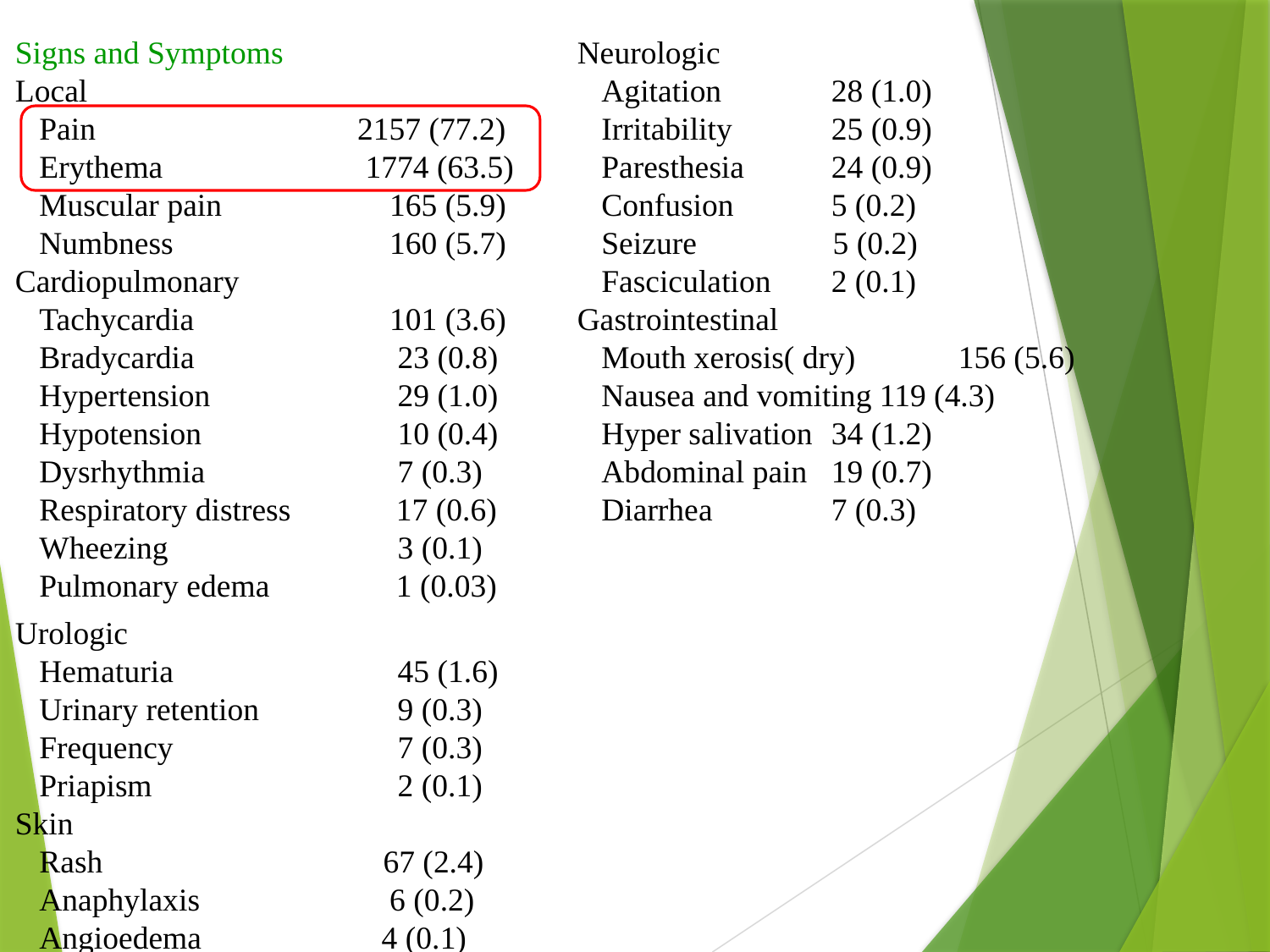

Signs and Symptoms
Local
   Pain          	           2157 (77.2)
   Erythema	            1774 (63.5)
   Muscular pain	               165 (5.9)
   Numbness	               160 (5.7)
Cardiopulmonary
   Tachycardia	               101 (3.6)
   Bradycardia	                23 (0.8)
   Hypertension	                29 (1.0)
   Hypotension	                10 (0.4)
   Dysrhythmia	                7 (0.3)
   Respiratory distress	17 (0.6)
   Wheezing	                3 (0.1)
   Pulmonary edema	1 (0.03)
Neurologic
   Agitation	28 (1.0)
   Irritability	25 (0.9)
   Paresthesia	24 (0.9)
   Confusion	5 (0.2)
   Seizure	                5 (0.2)
   Fasciculation	2 (0.1)
Gastrointestinal
   Mouth xerosis( dry)	156 (5.6)
   Nausea and vomiting 119 (4.3)
   Hyper salivation	34 (1.2)
   Abdominal pain	19 (0.7)
   Diarrhea	7 (0.3)

Urologic
   Hematuria	                45 (1.6)
   Urinary retention	                9 (0.3)
   Frequency	                7 (0.3)
   Priapism	                2 (0.1)
Skin
   Rash	                              67 (2.4)
   Anaphylaxis	               6 (0.2)
   Angioedema	              4 (0.1)